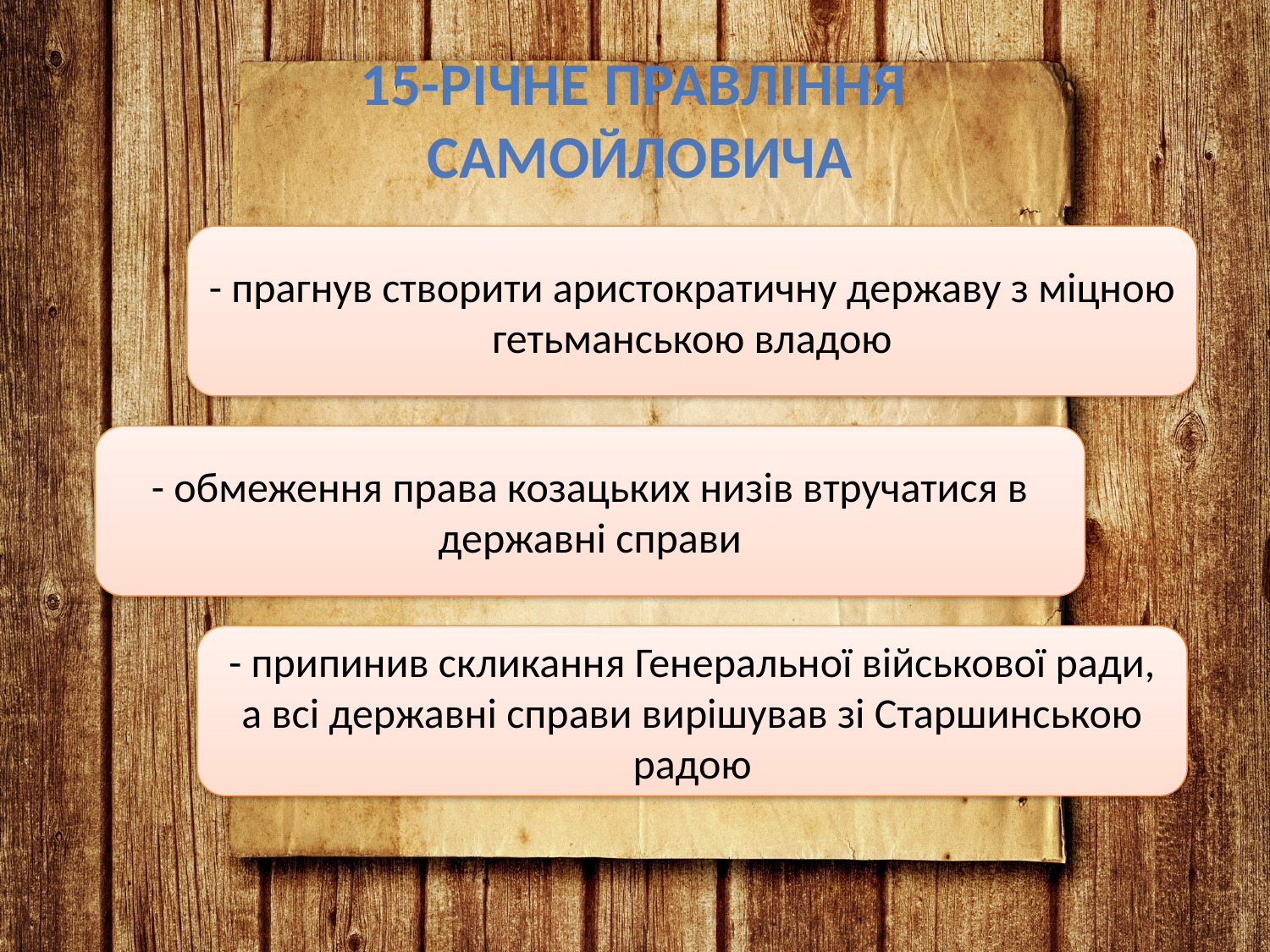

# 15-річне правління Самойловича
- прагнув створити аристократичну державу з міцною гетьманською владою
- обмеження права козацьких низів втручатися в державні справи
- припинив скликання Генеральної військової ради, а всі державні справи вирішував зі Старшинською радою